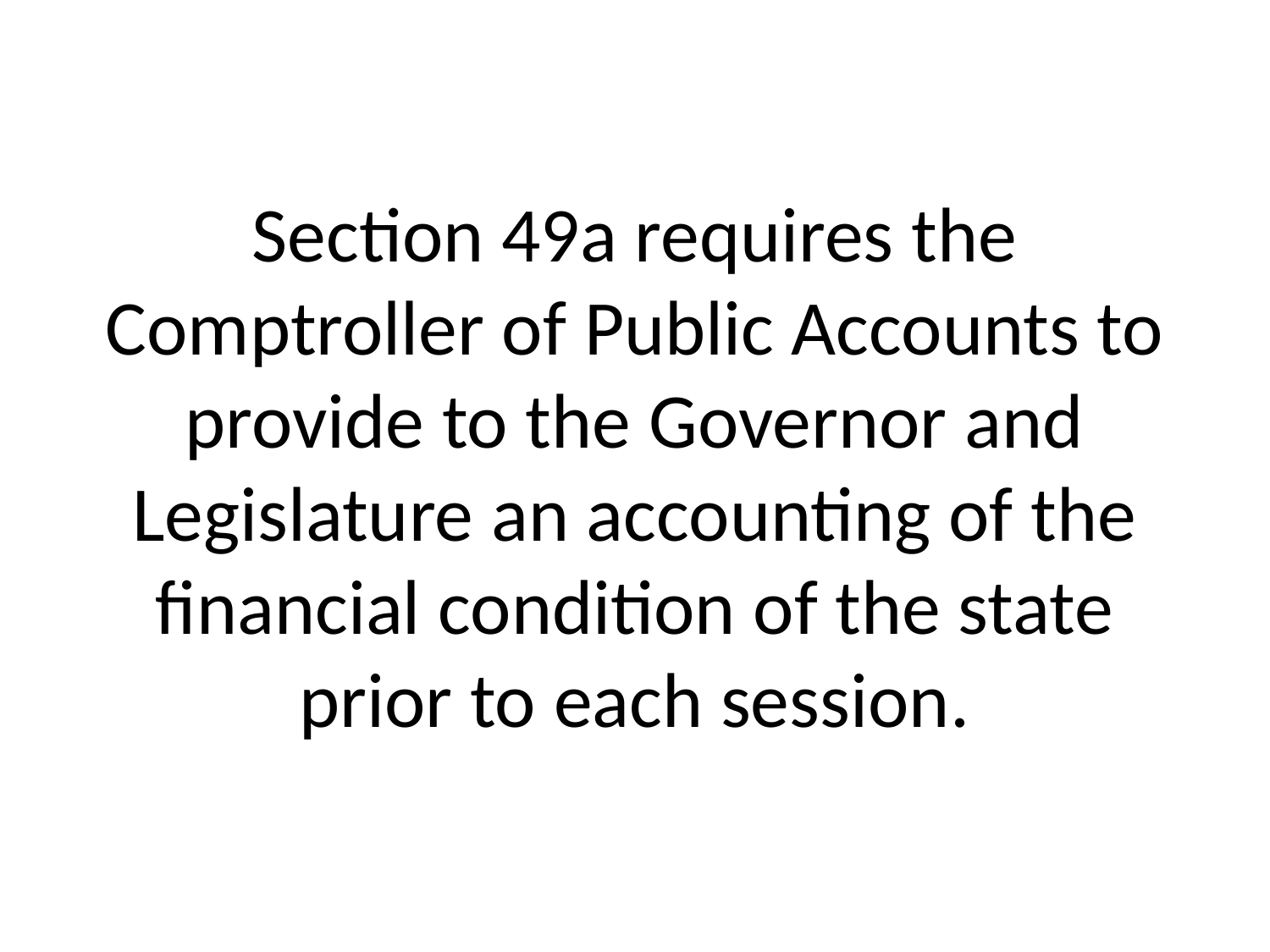

# Section 49a requires the Comptroller of Public Accounts to provide to the Governor and Legislature an accounting of the financial condition of the state prior to each session.